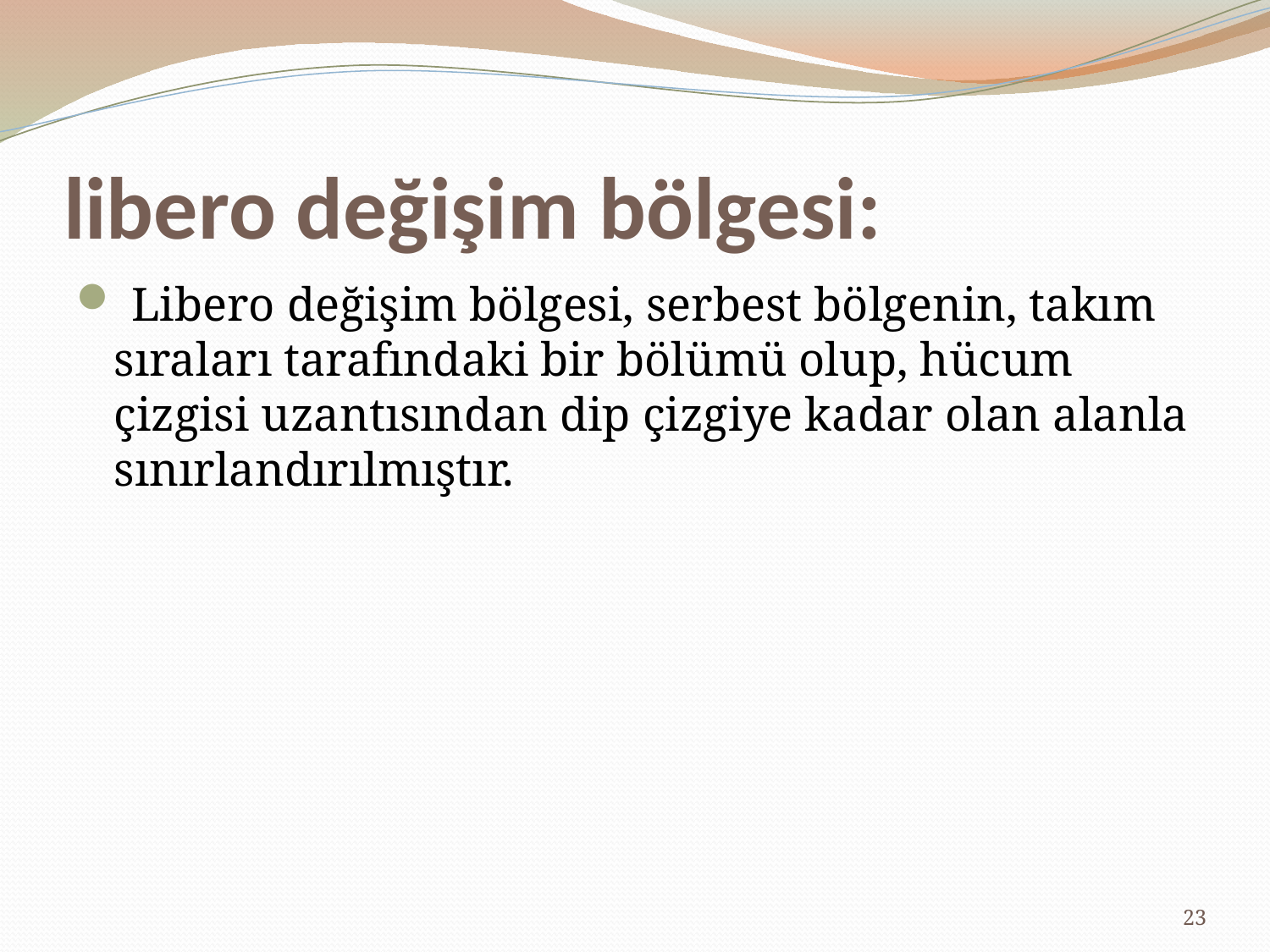

# libero değişim bölgesi:
 Libero değişim bölgesi, serbest bölgenin, takım sıraları tarafındaki bir bölümü olup, hücum çizgisi uzantısından dip çizgiye kadar olan alanla sınırlandırılmıştır.
23